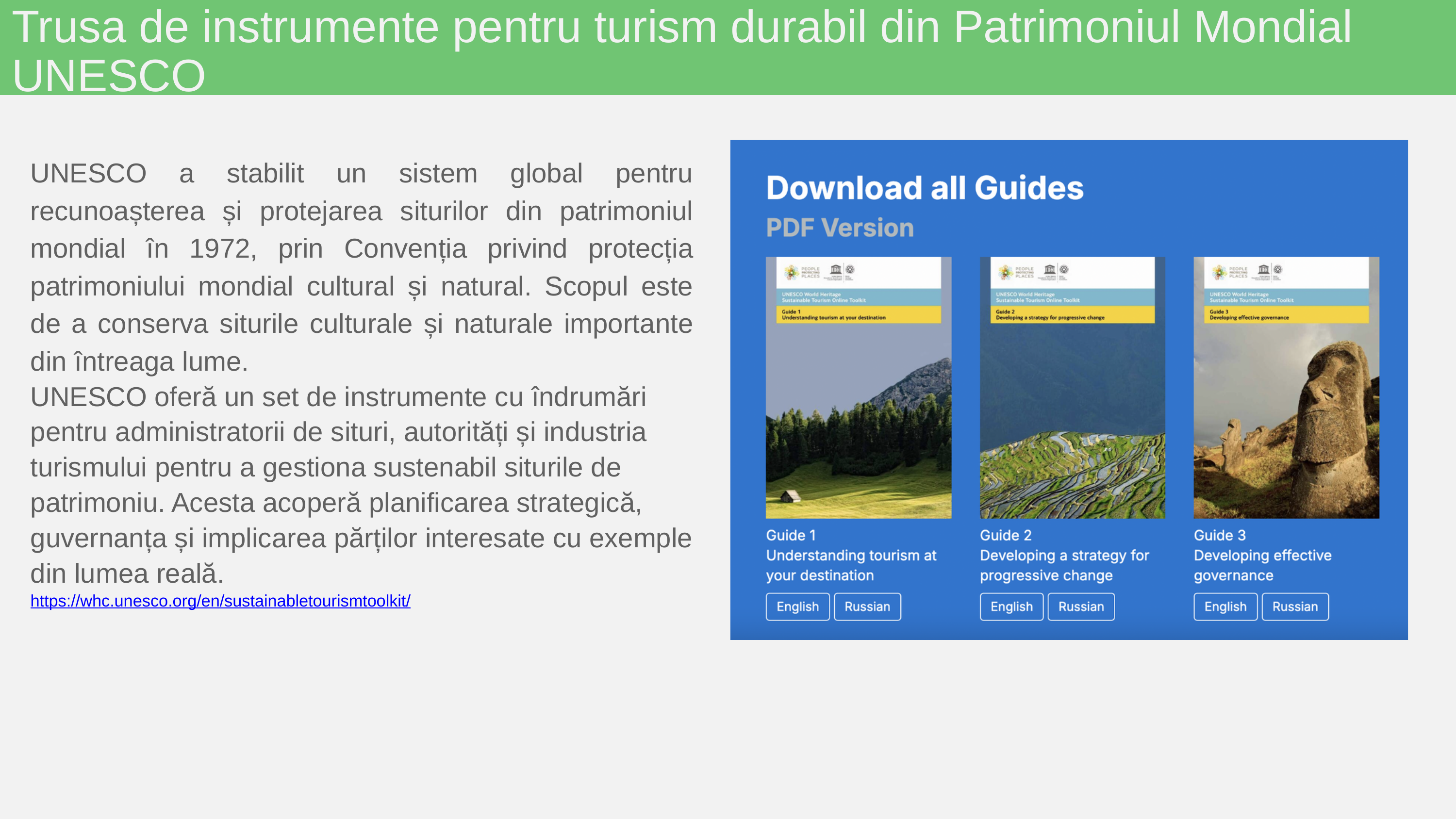

Trusa de instrumente pentru turism durabil din Patrimoniul Mondial UNESCO

UNESCO a stabilit un sistem global pentru recunoașterea și protejarea siturilor din patrimoniul mondial în 1972, prin Convenția privind protecția patrimoniului mondial cultural și natural. Scopul este de a conserva siturile culturale și naturale importante din întreaga lume.
UNESCO oferă un set de instrumente cu îndrumări pentru administratorii de situri, autorități și industria turismului pentru a gestiona sustenabil siturile de patrimoniu. Acesta acoperă planificarea strategică, guvernanța și implicarea părților interesate cu exemple din lumea reală.
https://whc.unesco.org/en/sustainabletourismtoolkit/